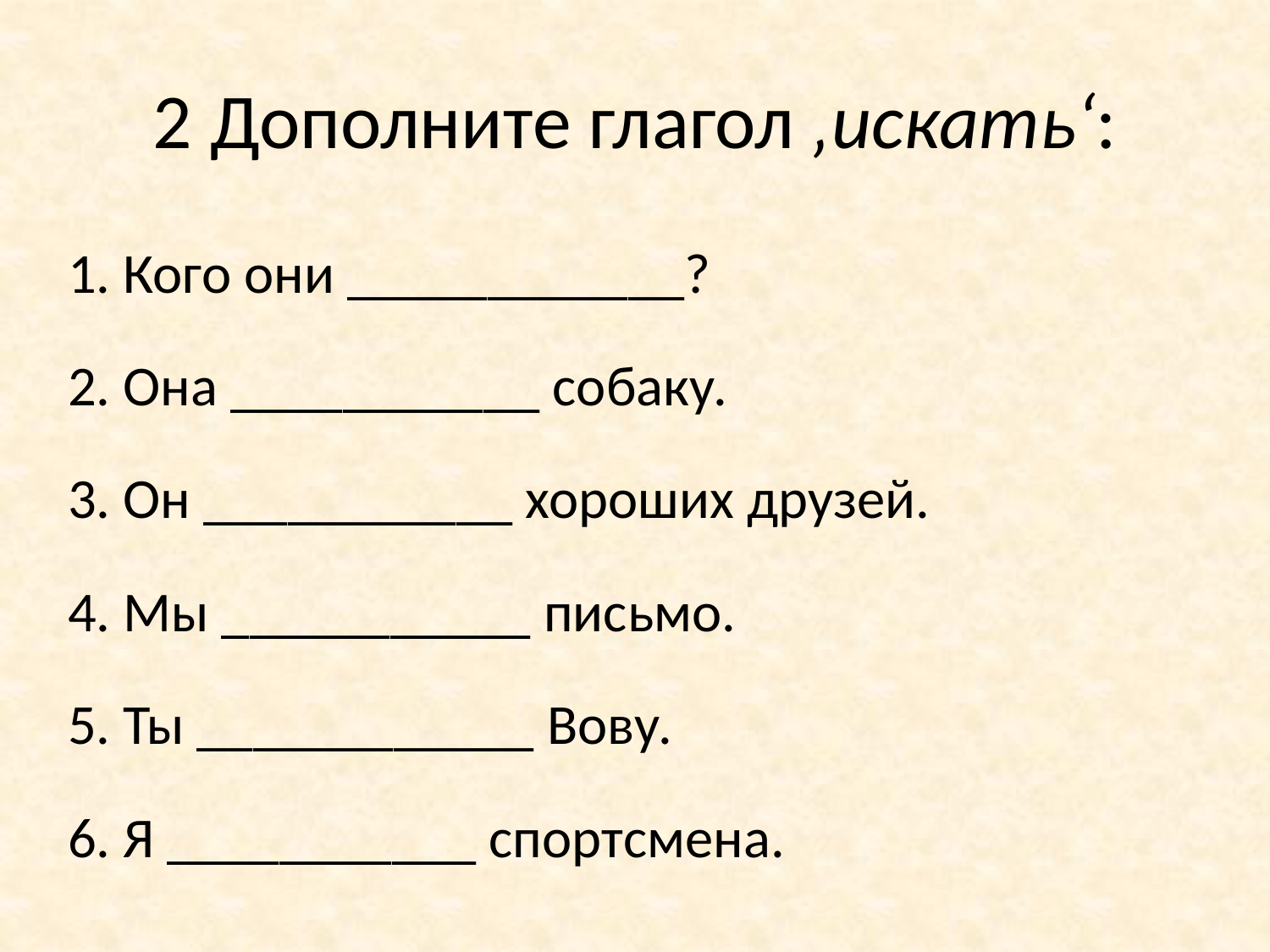

# 2 Дополните глагол ‚искать‘:
1. Кого они ____________?
2. Она ___________ собаку.
3. Он ___________ хороших друзей.
4. Мы ___________ письмо.
5. Ты ____________ Вову.
6. Я ___________ спортсмена.